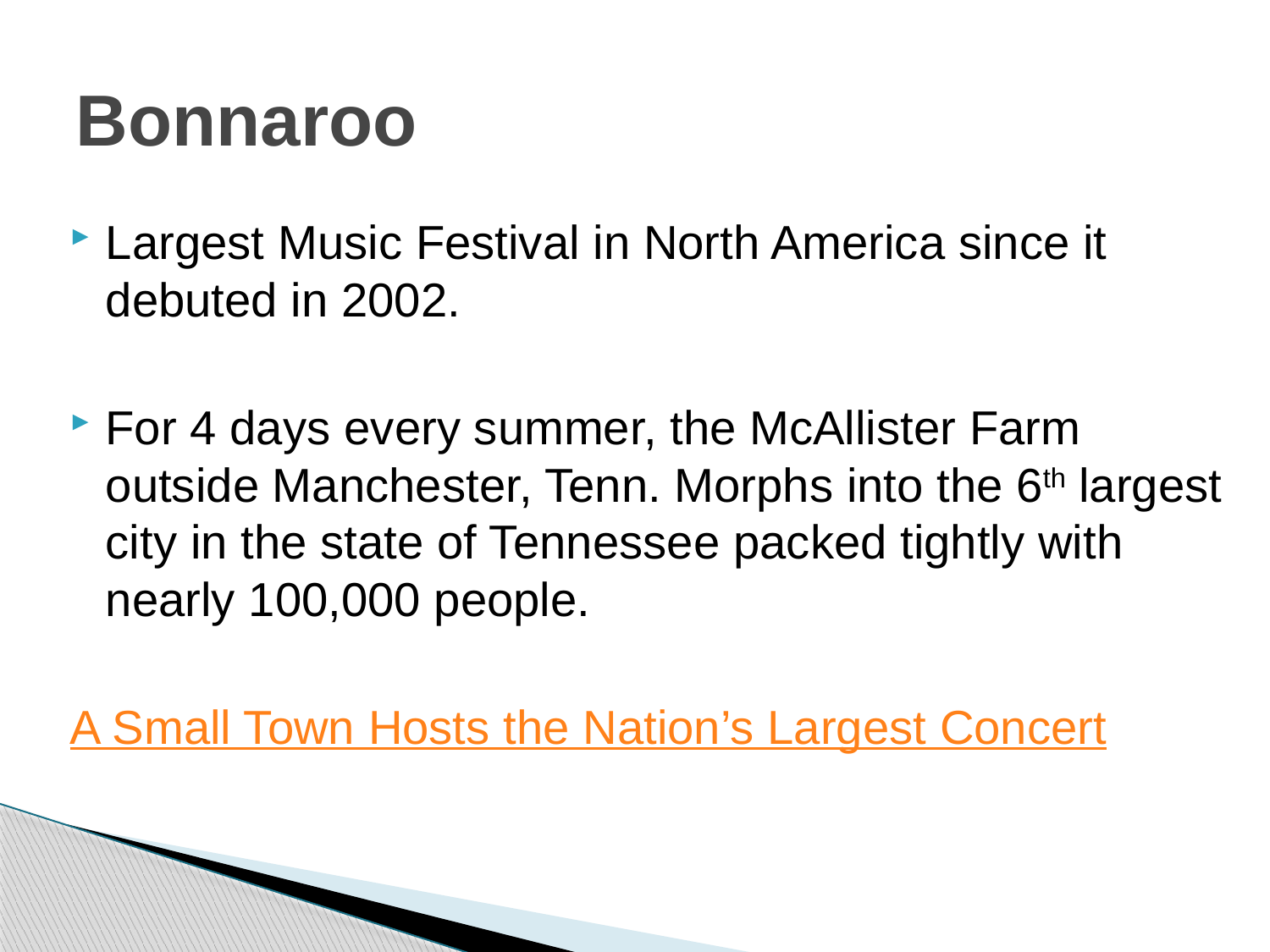

# Bonnaroo
Largest Music Festival in North America since it debuted in 2002.

For 4 days every summer, the McAllister Farm outside Manchester, Tenn. Morphs into the 6th largest city in the state of Tennessee packed tightly with nearly 100,000 people.

A Small Town Hosts the Nation’s Largest Concert